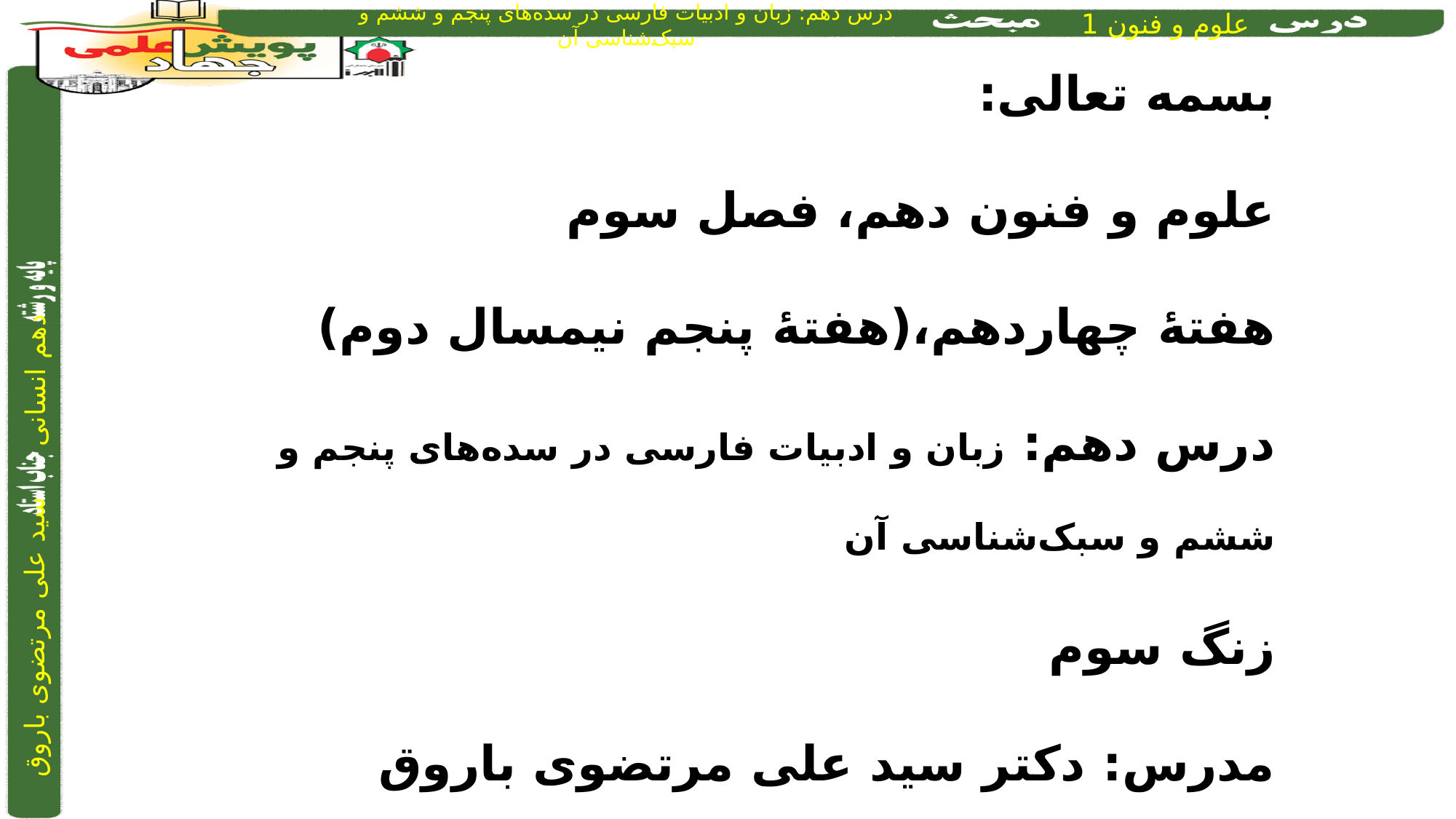

بسمه تعالی:
علوم و فنون دهم، فصل سوم
هفتۀ چهاردهم،(هفتۀ پنجم نیمسال دوم)
درس دهم: زبان و ادبیات فارسی در سده‌های پنجم و ششم و سبک‌شناسی آن
زنگ سوم
مدرس: دکتر سید علی مرتضوی باروق
Adabiat_mortazavi